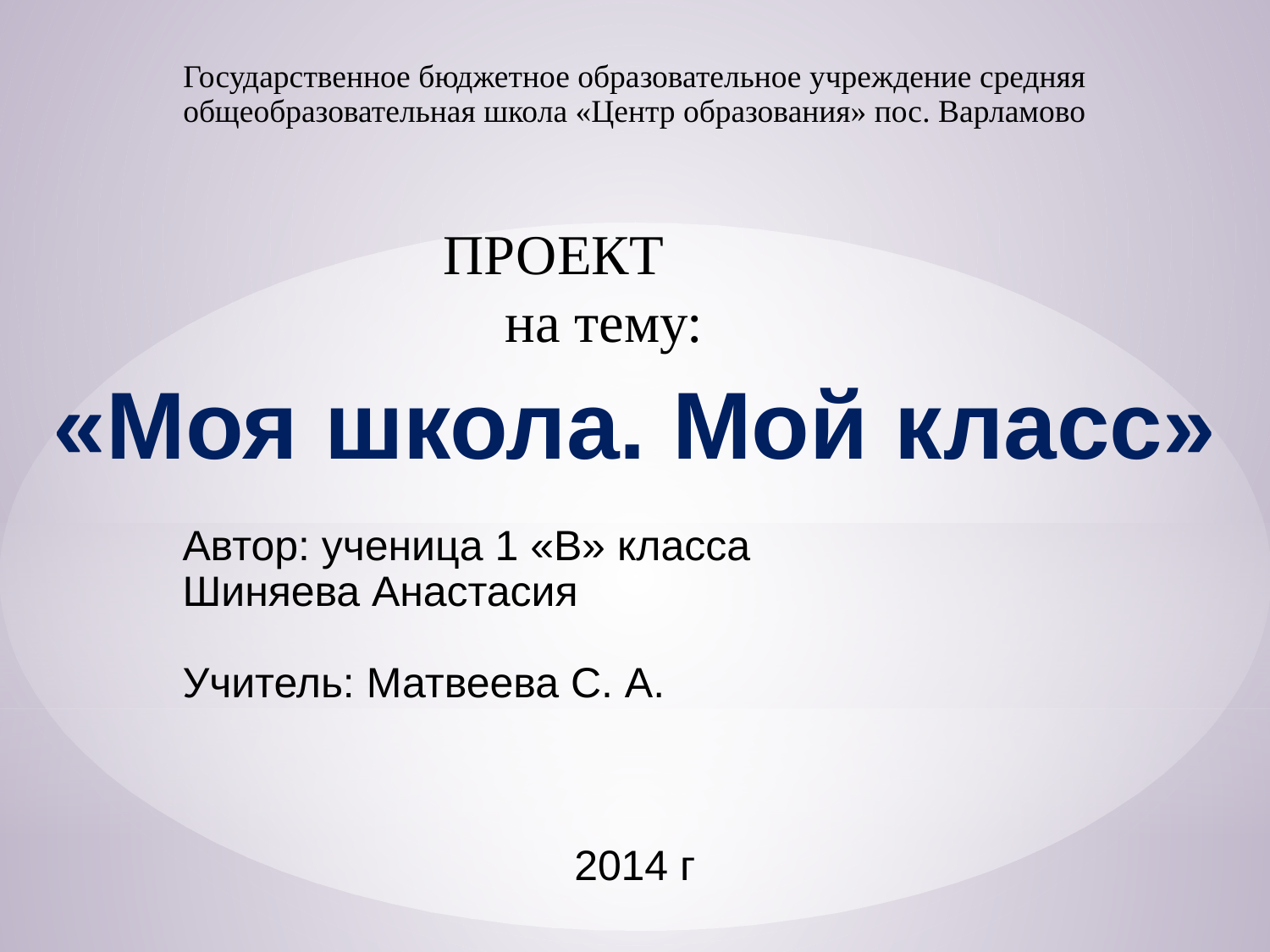

Государственное бюджетное образовательное учреждение средняя общеобразовательная школа «Центр образования» пос. Варламово
                ПРОЕКТ
                      на тему:
«Моя школа. Мой класс»
Автор: ученица 1 «В» класса
Шиняева Анастасия

Учитель: Матвеева С. А.
2014 г